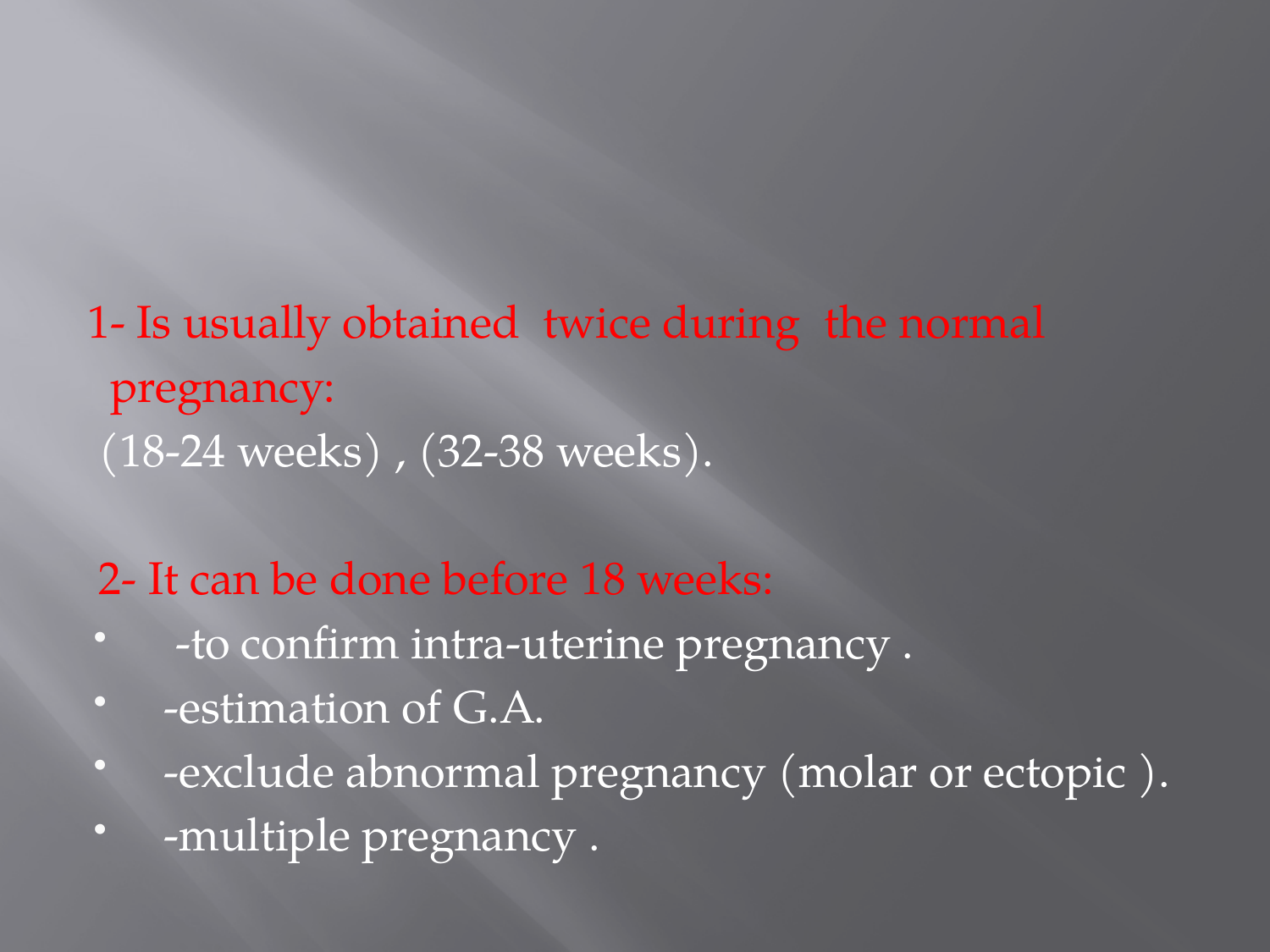

#

 1- Is usually obtained  twice during  the normal
   pregnancy:
  (18-24 weeks) , (32-38 weeks).

  2- It can be done before 18 weeks:
  -to confirm intra-uterine pregnancy .
 -estimation of G.A.
 -exclude abnormal pregnancy (molar or ectopic ).
 -multiple pregnancy .